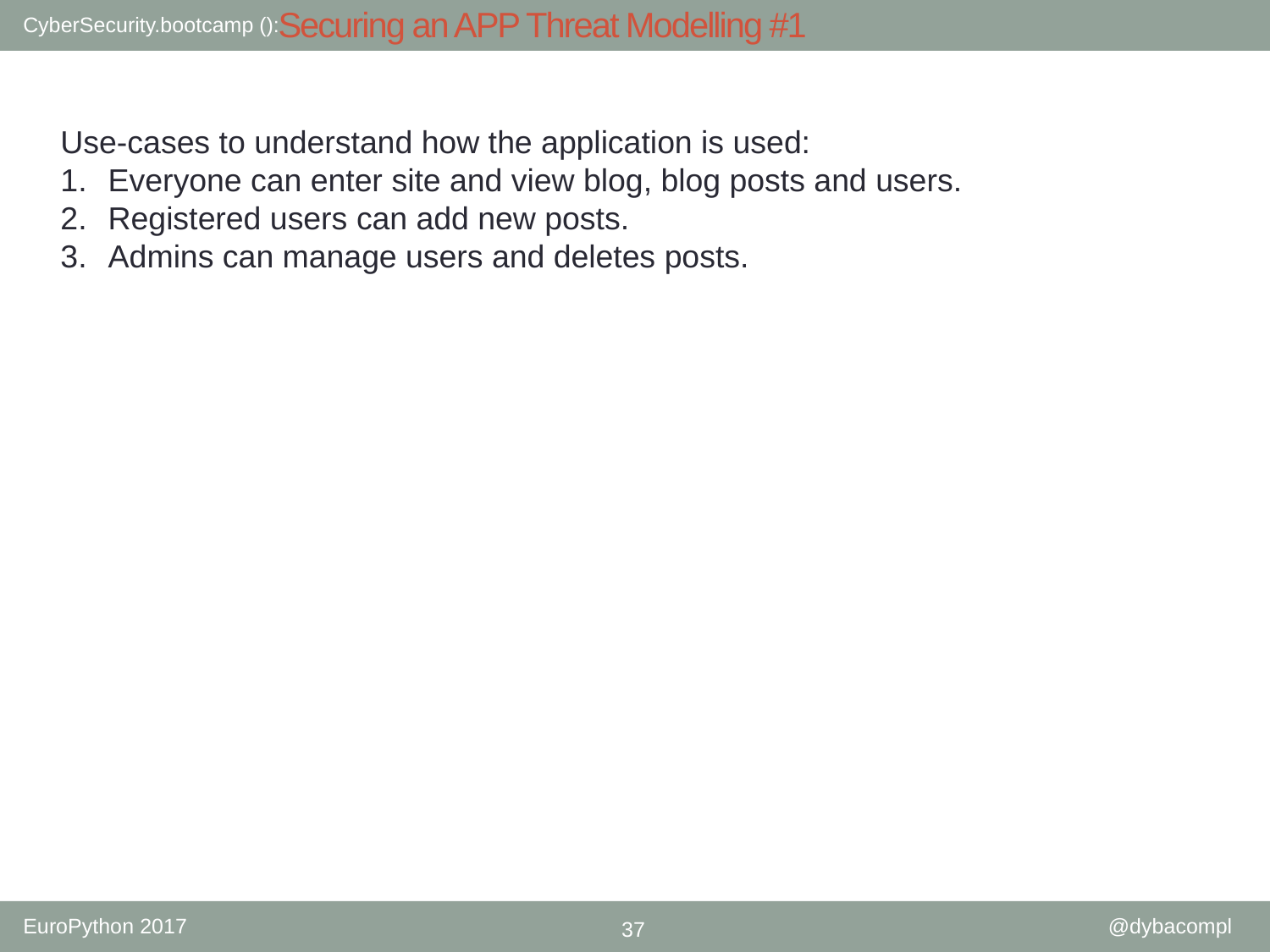

# Securing an APP Threat Modelling #1
Use-cases to understand how the application is used:
Everyone can enter site and view blog, blog posts and users.
Registered users can add new posts.
Admins can manage users and deletes posts.